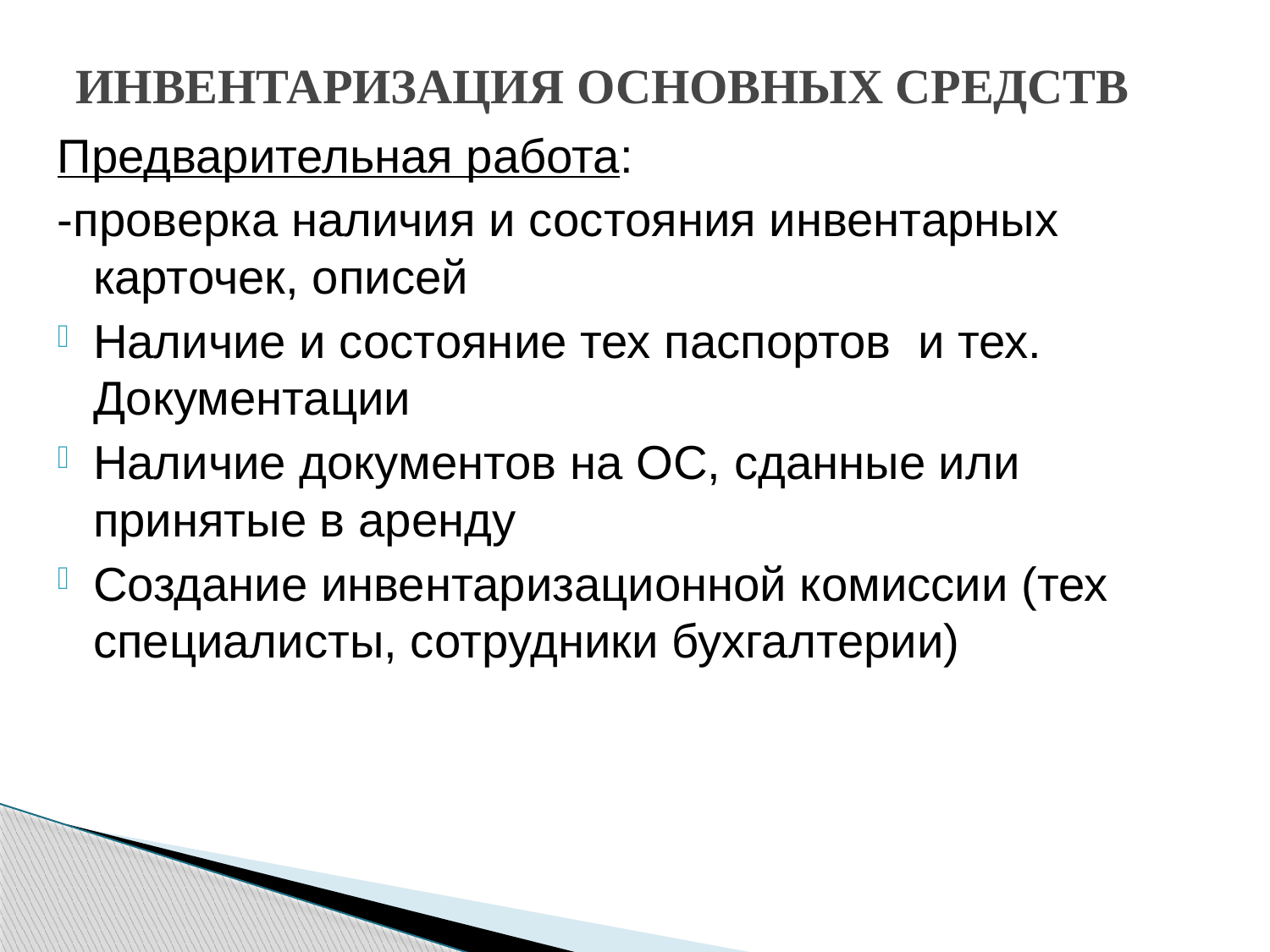

# ИНВЕНТАРИЗАЦИЯ ОСНОВНЫХ СРЕДСТВ
Предварительная работа:
-проверка наличия и состояния инвентарных карточек, описей
Наличие и состояние тех паспортов  и тех. Документации
Наличие документов на ОС, сданные или принятые в аренду
Создание инвентаризационной комиссии (тех специалисты, сотрудники бухгалтерии)